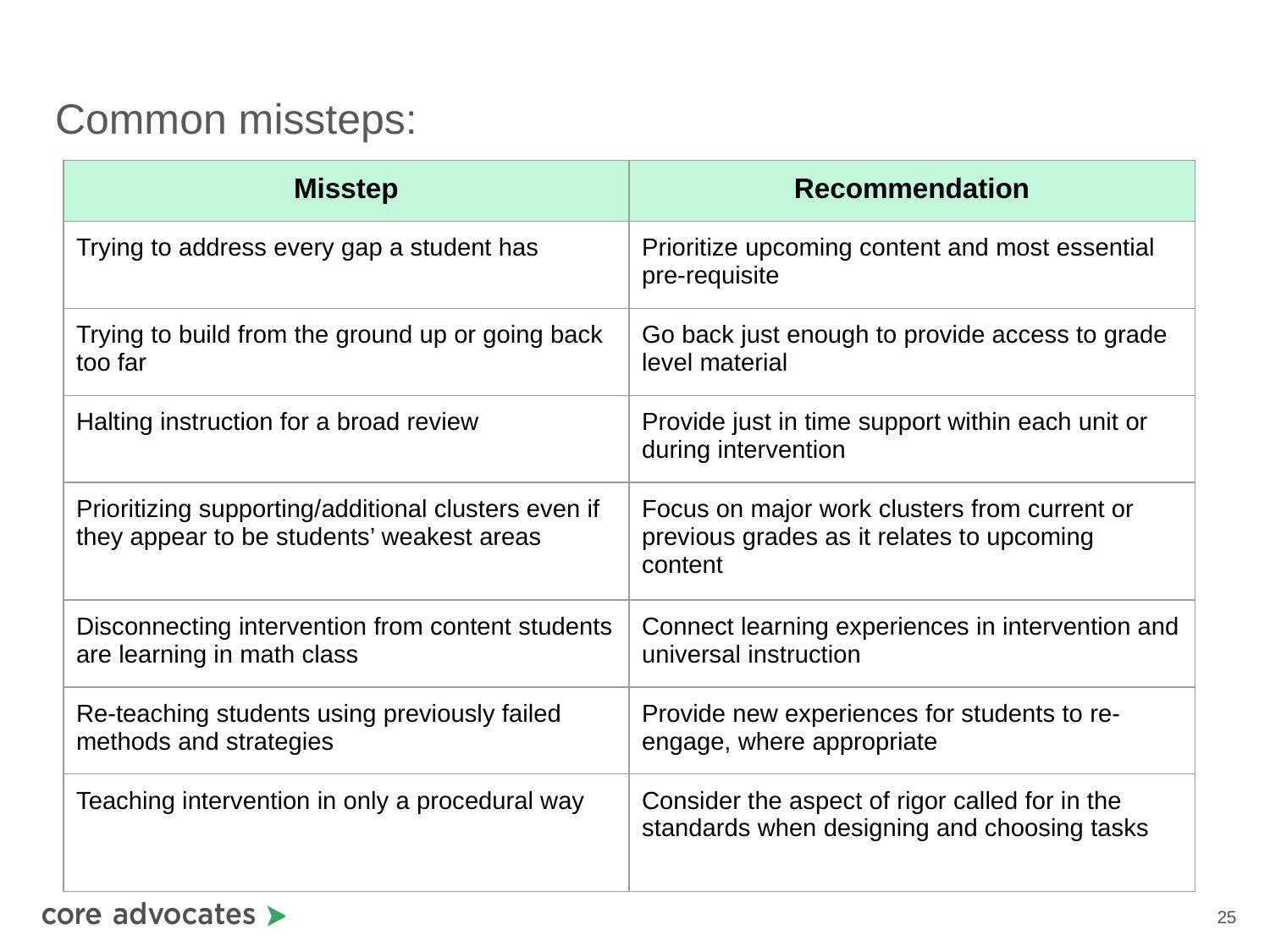

# Common missteps:
| Misstep | Recommendation |
| --- | --- |
| Trying to address every gap a student has | Prioritize upcoming content and most essential pre-requisite |
| Trying to build from the ground up or going back too far | Go back just enough to provide access to grade level material |
| Halting instruction for a broad review | Provide just in time support within each unit or during intervention |
| Prioritizing supporting/additional clusters even if they appear to be students’ weakest areas | Focus on major work clusters from current or previous grades as it relates to upcoming content |
| Disconnecting intervention from content students are learning in math class | Connect learning experiences in intervention and universal instruction |
| Re-teaching students using previously failed methods and strategies | Provide new experiences for students to re-engage, where appropriate |
| Teaching intervention in only a procedural way | Consider the aspect of rigor called for in the standards when designing and choosing tasks |